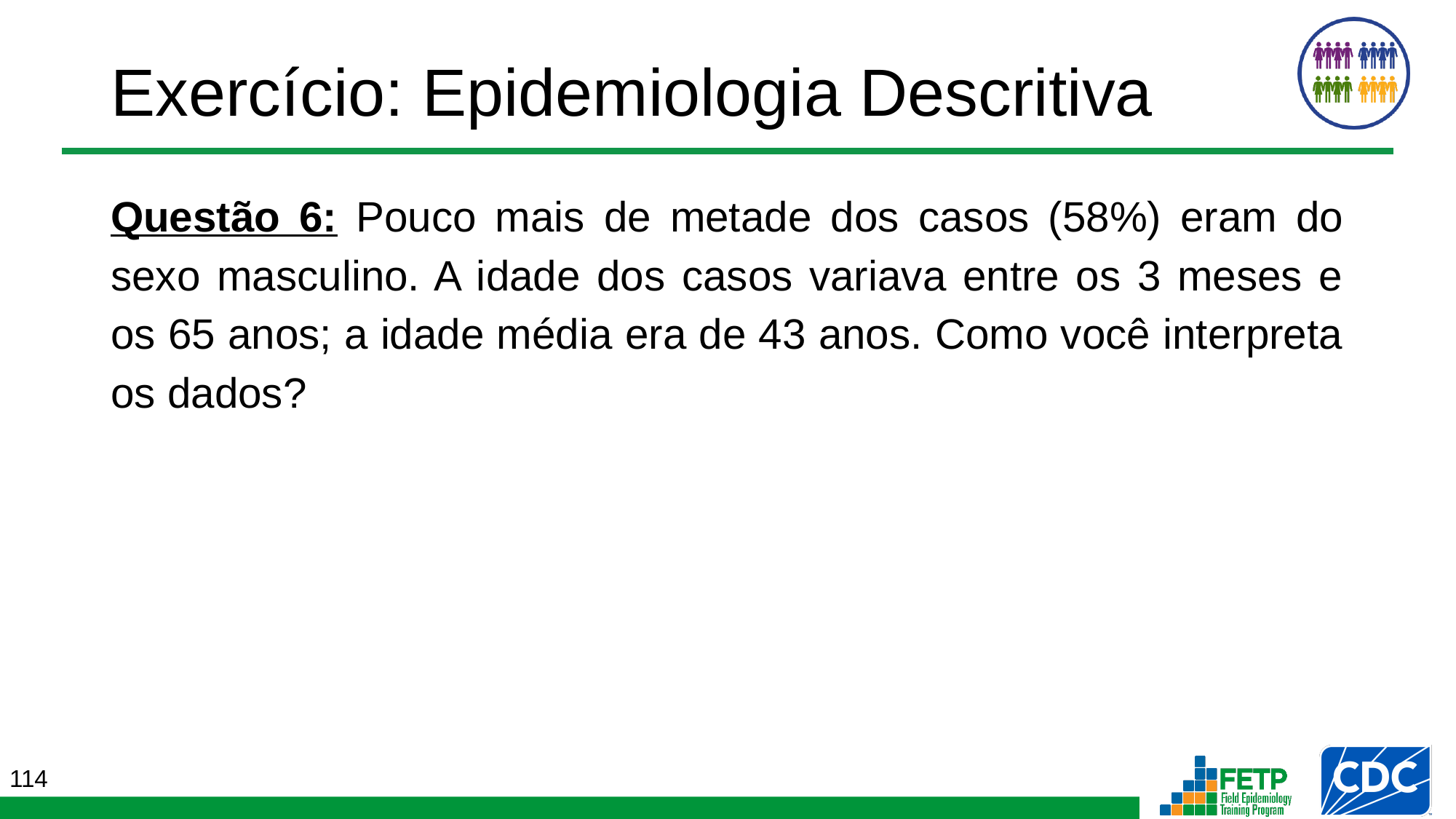

# Exercício: Epidemiologia Descritiva
Questão 6: Pouco mais de metade dos casos (58%) eram do sexo masculino. A idade dos casos variava entre os 3 meses e os 65 anos; a idade média era de 43 anos. Como você interpreta os dados?